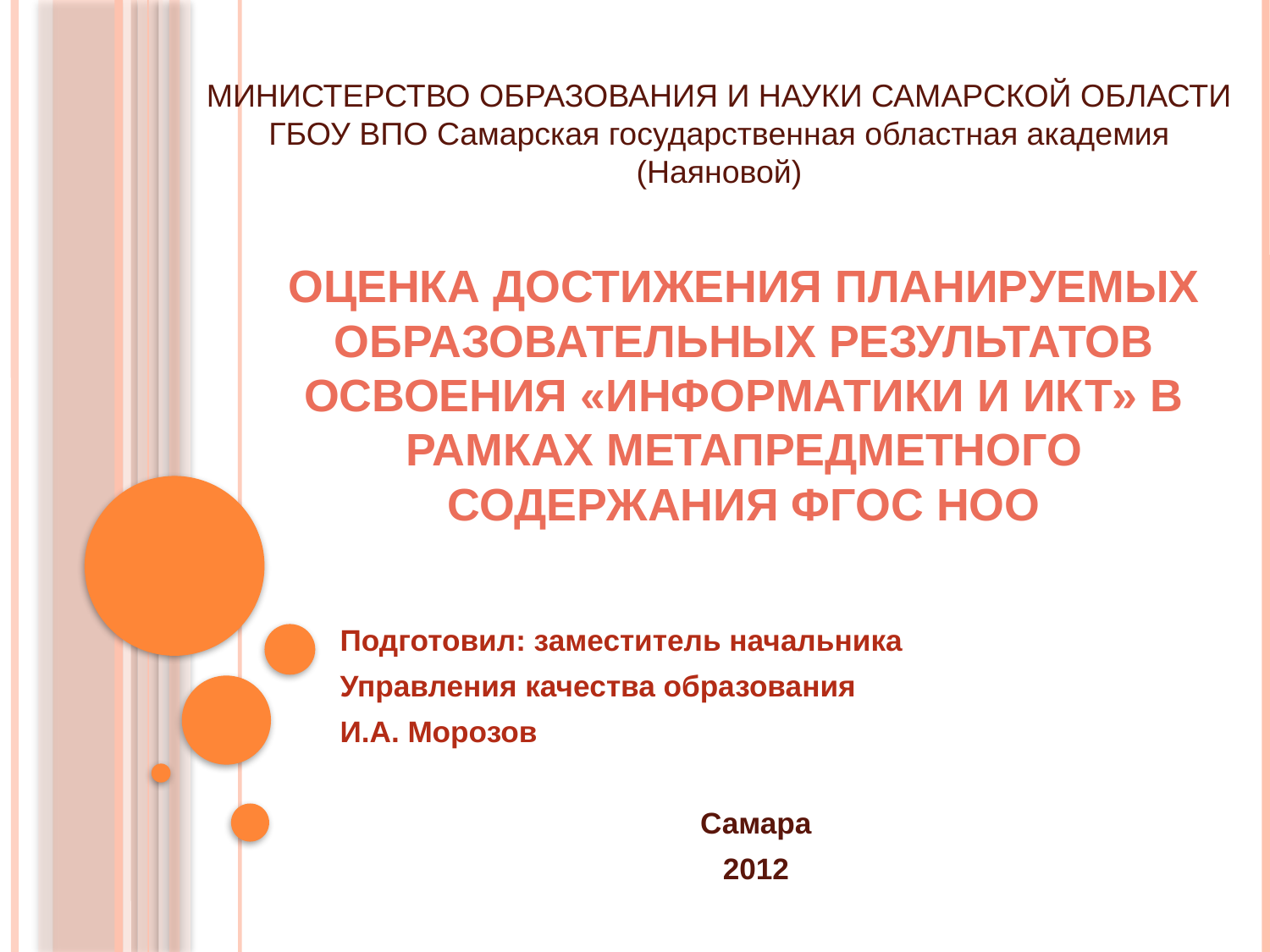

МИНИСТЕРСТВО ОБРАЗОВАНИЯ И НАУКИ САМАРСКОЙ ОБЛАСТИ
ГБОУ ВПО Самарская государственная областная академия (Наяновой)
# Оценка достижения планируемых образовательных результатов освоения «Информатики и ИКТ» в рамках метапредметного содержания ФГОС НОО
Подготовил: заместитель начальника
Управления качества образования
И.А. Морозов

Самара
2012